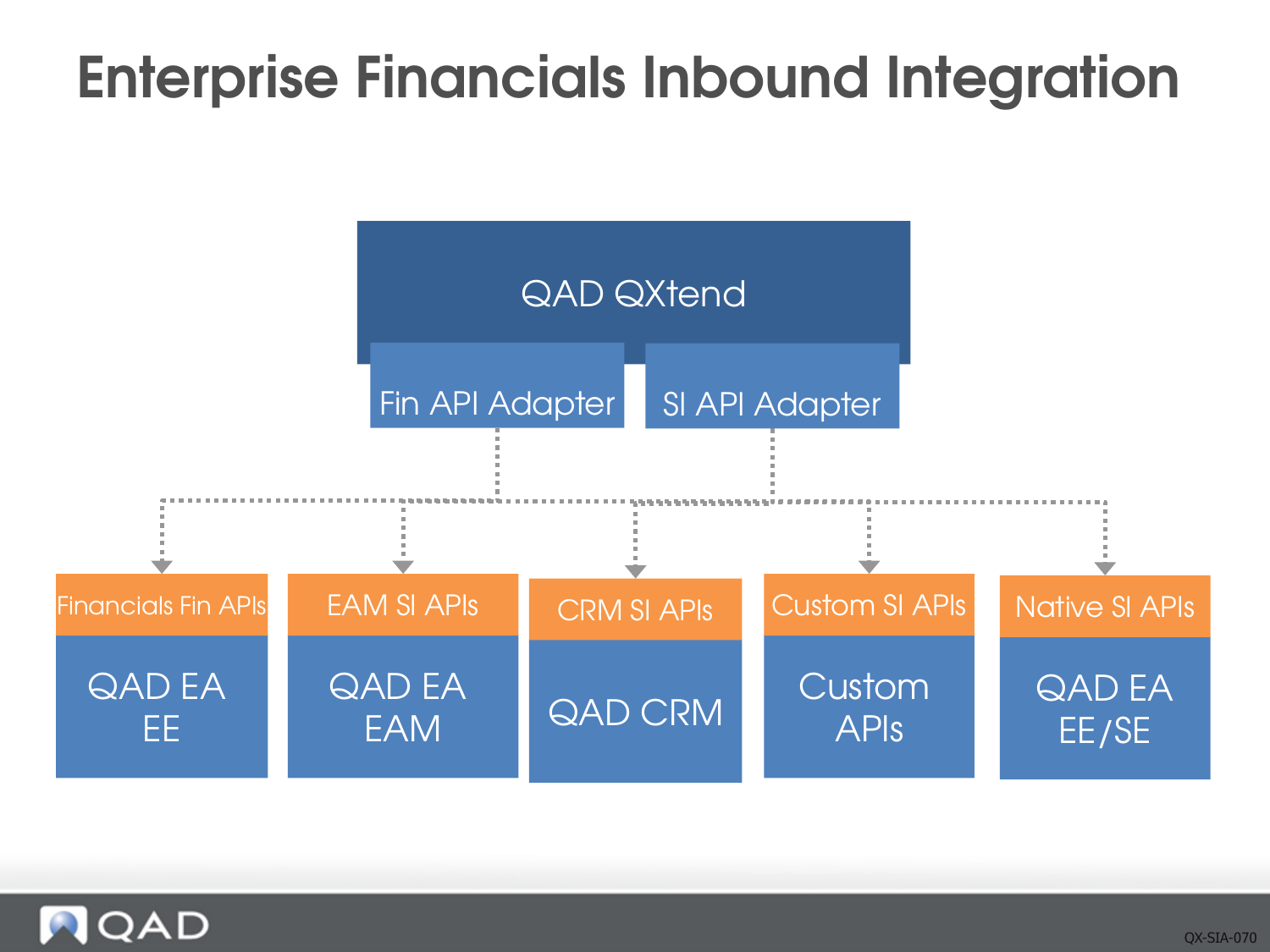

# Enterprise Financials Inbound Integration
QAD QXtend
Fin API Adapter
SI API Adapter
Financials Fin APIs
EAM SI APIs
Custom SI APIs
Native SI APIs
CRM SI APIs
QAD EA
EE
QAD EA
EAM
Custom
APIs
QAD EA
EE/SE
QAD CRM
QX-SIA-070